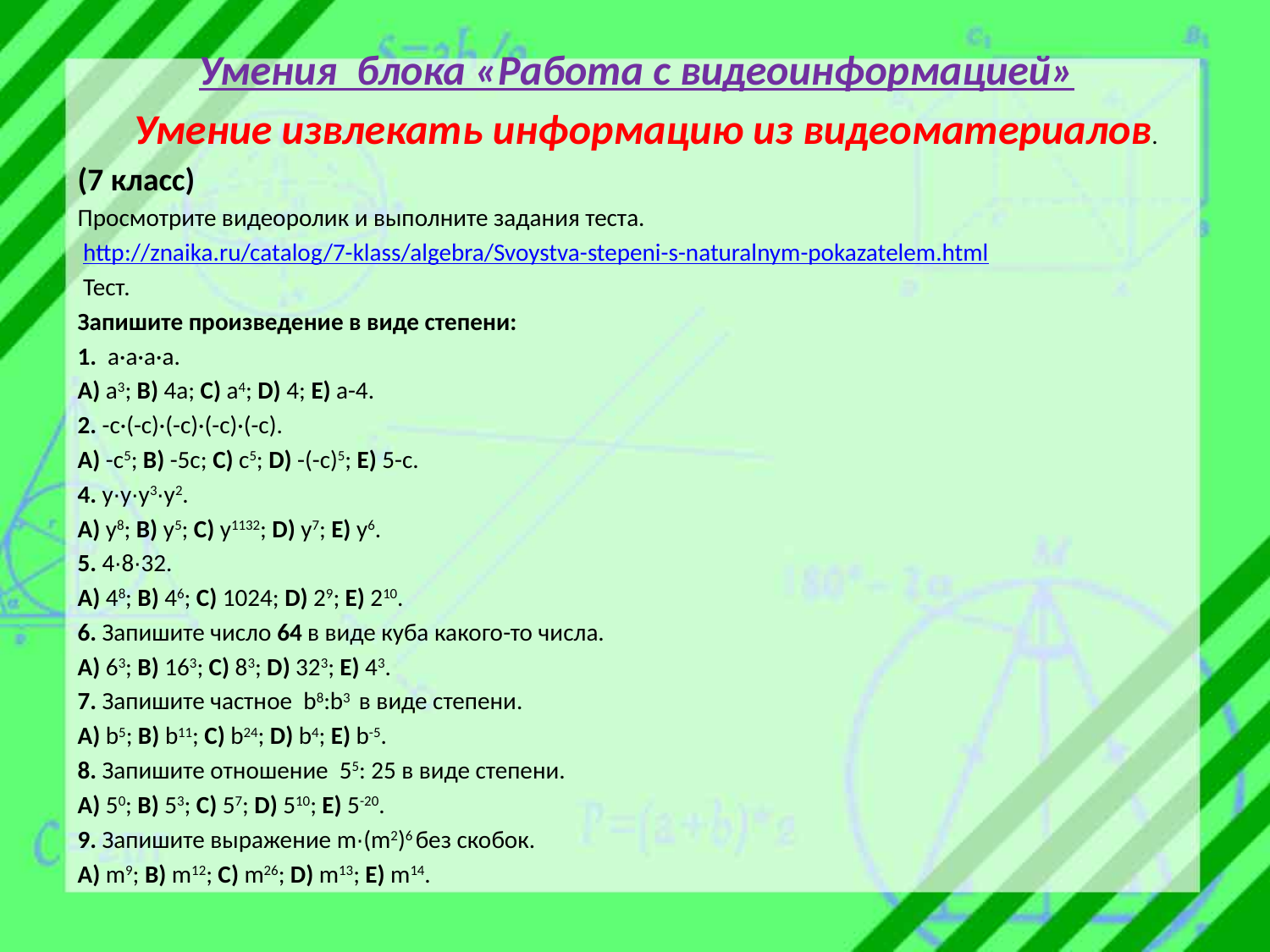

Умения  блока «Работа с видеоинформацией»
  Умение извлекать информацию из видеоматериалов.
(7 класс)
Просмотрите видеоролик и выполните задания теста.
 http://znaika.ru/catalog/7-klass/algebra/Svoystva-stepeni-s-naturalnym-pokazatelem.html
 Тест.
Запишите произведение в виде степени:
1.  a·a·a·a.
A) a3; B) 4a; C) a4; D) 4; E) a-4.
2. -c·(-c)·(-c)·(-c)·(-c).
A) -c5; B) -5c; C) c5; D) -(-c)5; E) 5-c.
4. y∙y∙y3∙y2.
A) y8; B) y5; C) y1132; D) y7; E) y6.
5. 4∙8∙32.
A) 48; B) 46; C) 1024; D) 29; E) 210.
6. Запишите число 64 в виде куба какого-то числа.
A) 63; B) 163; C) 83; D) 323; E) 43.
7. Запишите частное  b8:b3  в виде степени.
A) b5; B) b11; C) b24; D) b4; E) b-5.
8. Запишите отношение  55: 25 в виде степени.
A) 50; B) 53; C) 57; D) 510; E) 5-20.
9. Запишите выражение m∙(m2)6 без скобок.
A) m9; B) m12; C) m26; D) m13; E) m14.